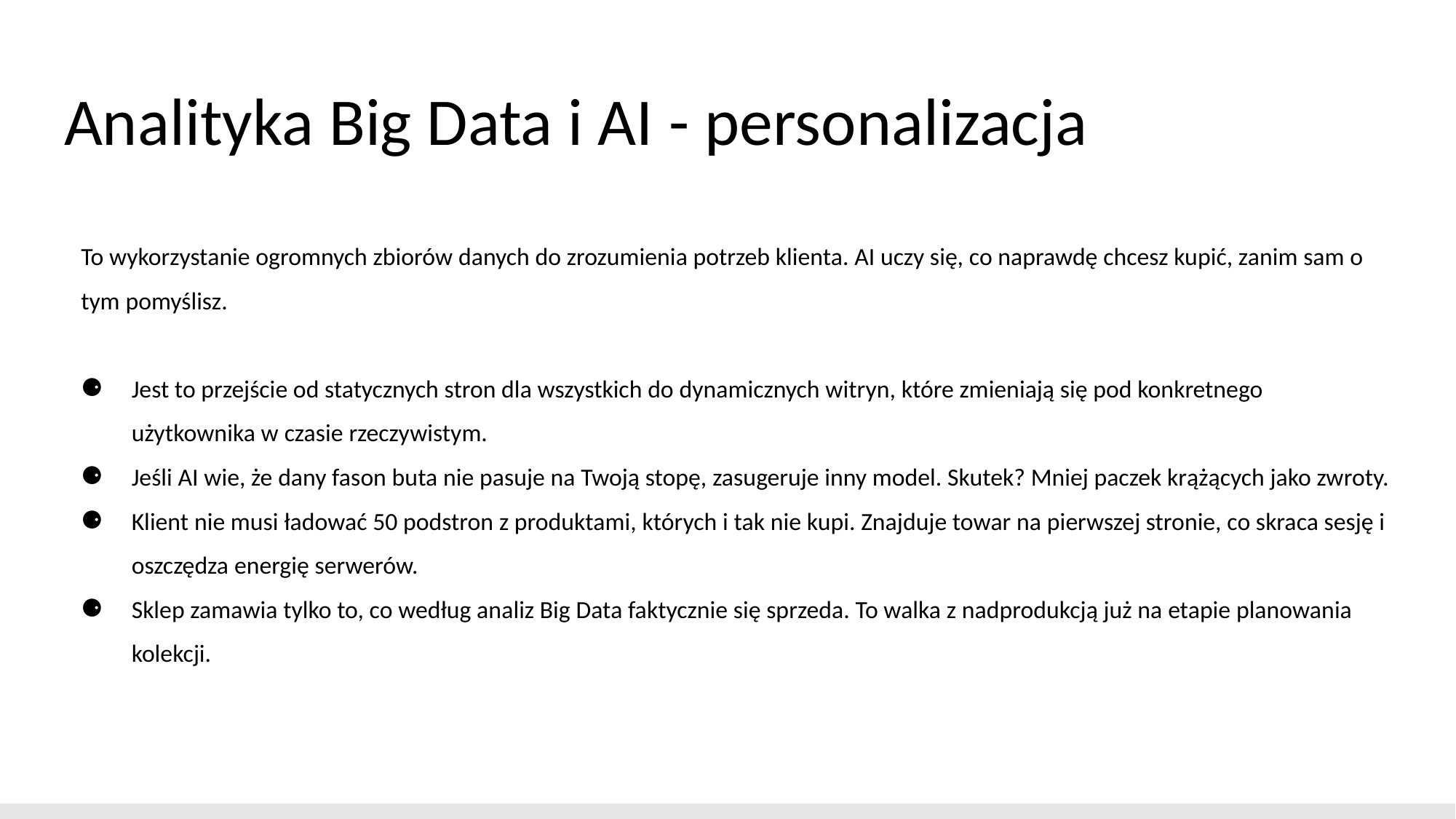

# Analityka Big Data i AI - personalizacja
To wykorzystanie ogromnych zbiorów danych do zrozumienia potrzeb klienta. AI uczy się, co naprawdę chcesz kupić, zanim sam o tym pomyślisz.

Jest to przejście od statycznych stron dla wszystkich do dynamicznych witryn, które zmieniają się pod konkretnego użytkownika w czasie rzeczywistym.
Jeśli AI wie, że dany fason buta nie pasuje na Twoją stopę, zasugeruje inny model. Skutek? Mniej paczek krążących jako zwroty.
Klient nie musi ładować 50 podstron z produktami, których i tak nie kupi. Znajduje towar na pierwszej stronie, co skraca sesję i oszczędza energię serwerów.
Sklep zamawia tylko to, co według analiz Big Data faktycznie się sprzeda. To walka z nadprodukcją już na etapie planowania kolekcji.